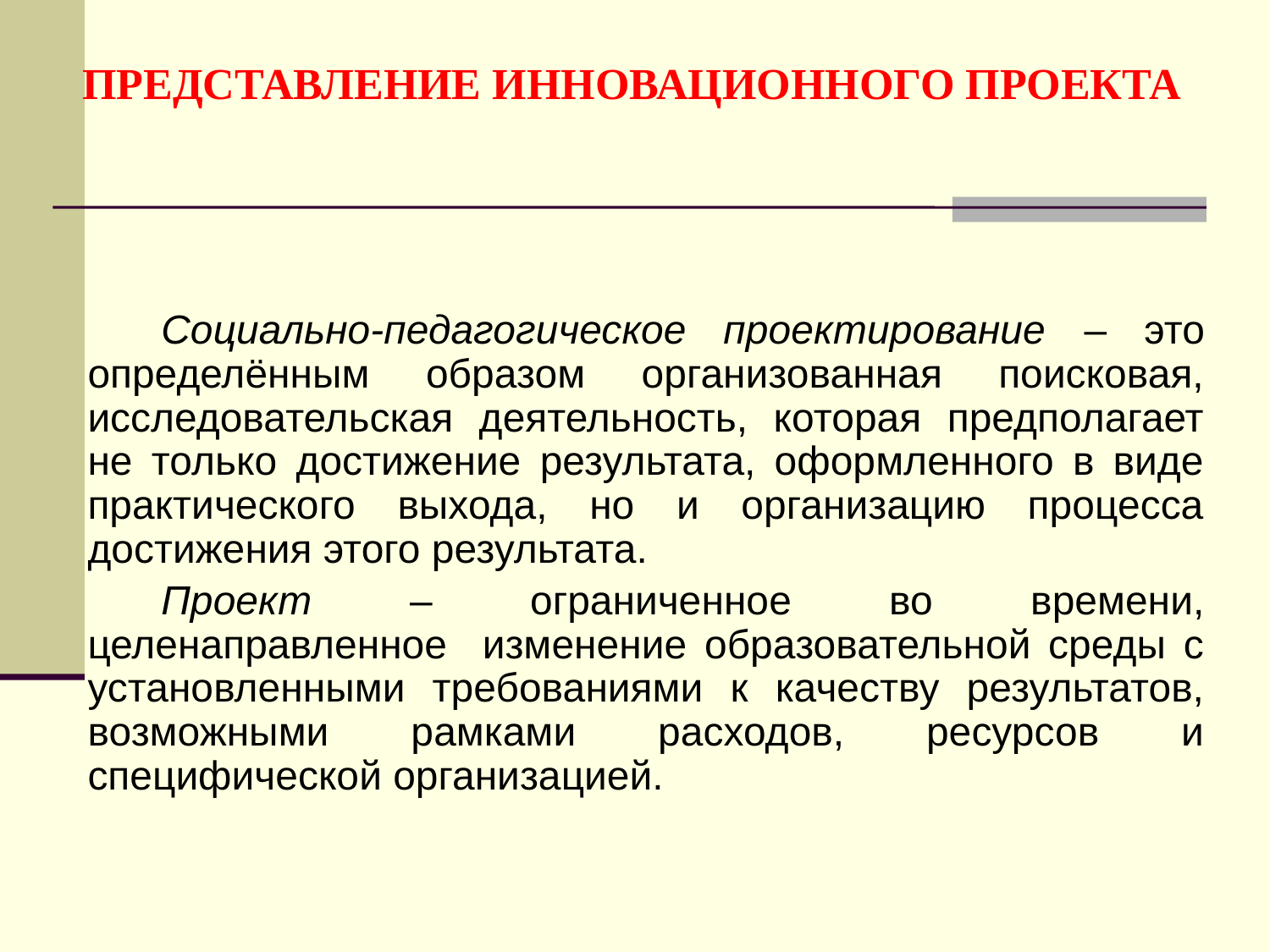

ПРЕДСТАВЛЕНИЕ ИННОВАЦИОННОГО ПРОЕКТА

Социально-педагогическое проектирование – это определённым образом организованная поисковая, исследовательская деятельность, которая предполагает не только достижение результата, оформленного в виде практического выхода, но и организацию процесса достижения этого результата.
Проект – ограниченное во времени, целенаправленное  изменение образовательной среды с установленными требованиями к качеству результатов, возможными рамками расходов, ресурсов и специфической организацией.